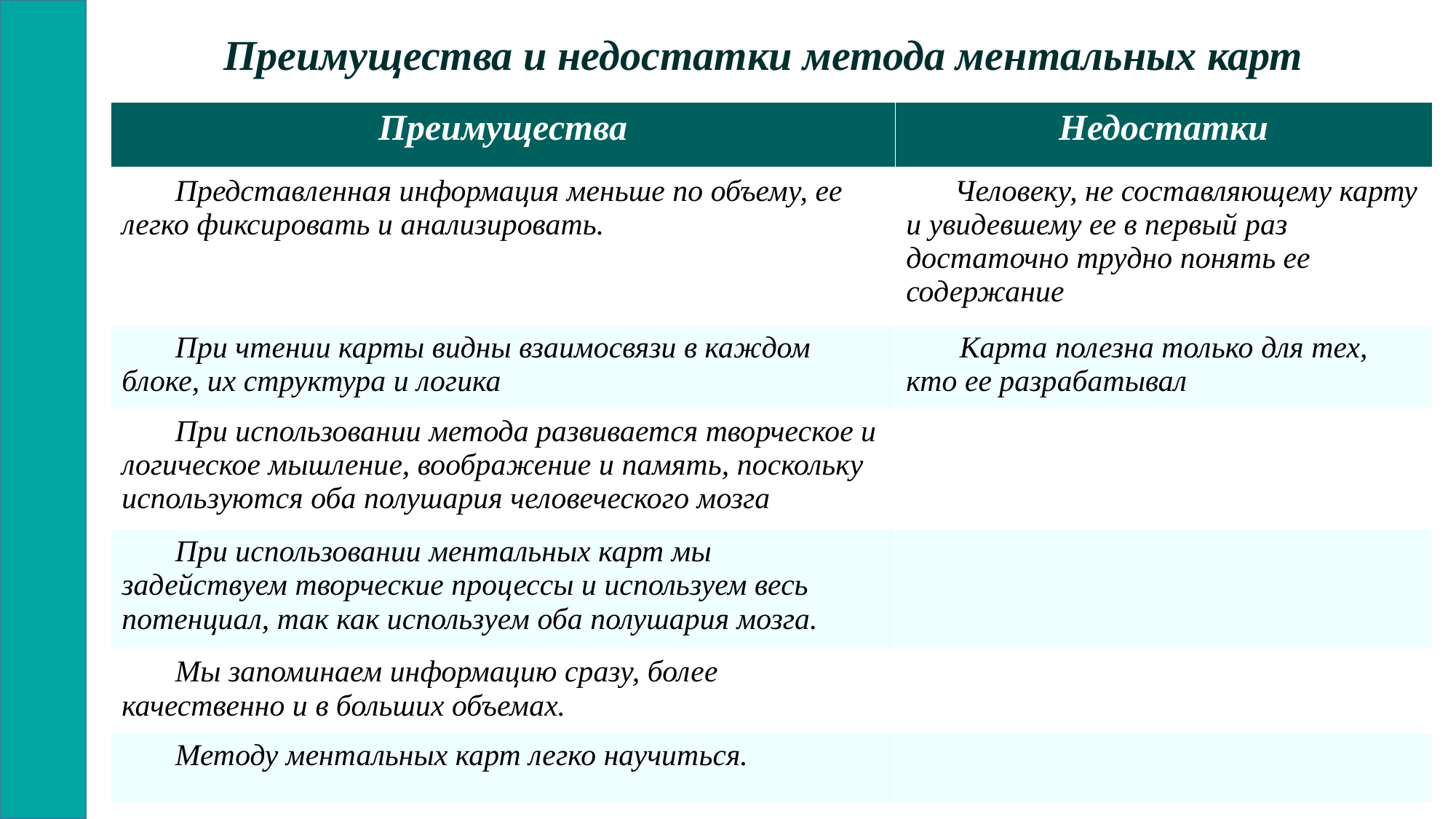

Преимущества и недостатки метода ментальных карт
| Преимущества | Недостатки |
| --- | --- |
| Представленная информация меньше по объему, ее легко фиксировать и анализировать. | Человеку, не составляющему карту и увидевшему ее в первый раз достаточно трудно понять ее содержание |
| При чтении карты видны взаимосвязи в каждом блоке, их структура и логика | Карта полезна только для тех, кто ее разрабатывал |
| При использовании метода развивается творческое и логическое мышление, воображение и память, поскольку используются оба полушария человеческого мозга |  |
| При использовании ментальных карт мы задействуем творческие процессы и используем весь потенциал, так как используем оба полушария мозга. |  |
| Мы запоминаем информацию сразу, более качественно и в больших объемах. |  |
| Методу ментальных карт легко научиться. |  |